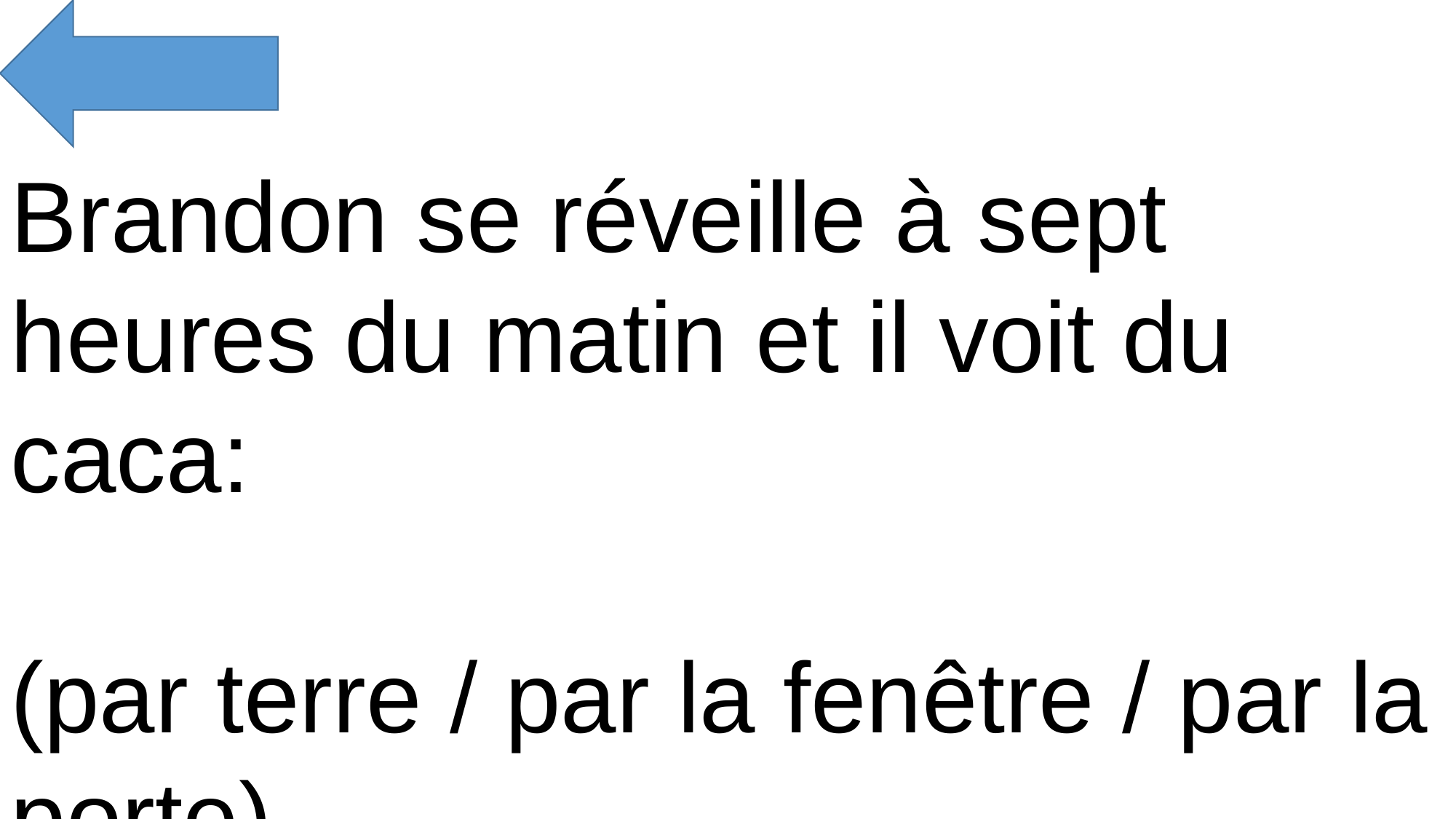

Brandon se réveille à sept heures du matin et il voit du caca:

(par terre / par la fenêtre / par la porte)